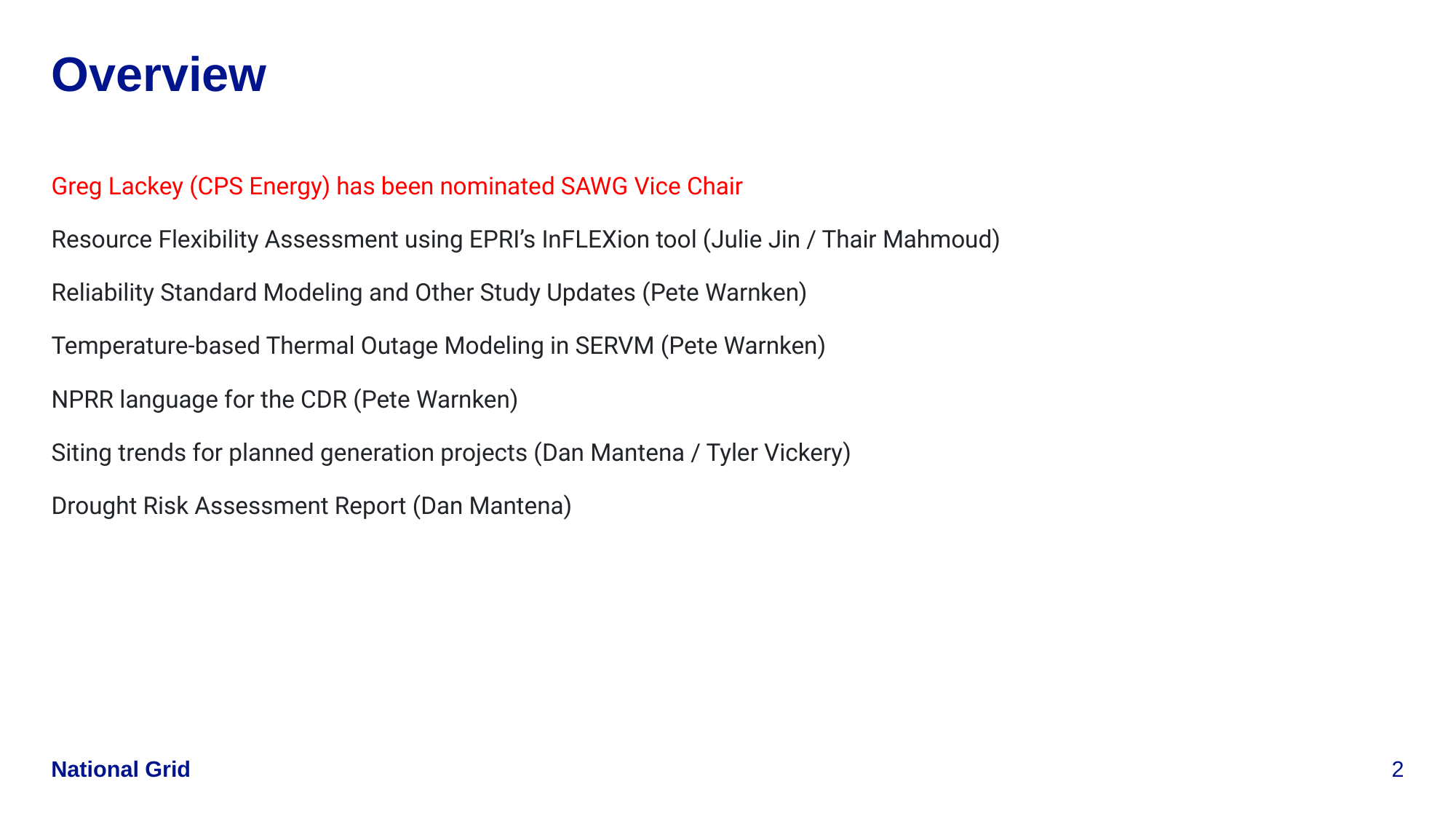

# Overview
Greg Lackey (CPS Energy) has been nominated SAWG Vice Chair
Resource Flexibility Assessment using EPRI’s InFLEXion tool (Julie Jin / Thair Mahmoud)
Reliability Standard Modeling and Other Study Updates (Pete Warnken)
Temperature-based Thermal Outage Modeling in SERVM (Pete Warnken)
NPRR language for the CDR (Pete Warnken)
Siting trends for planned generation projects (Dan Mantena / Tyler Vickery)
Drought Risk Assessment Report (Dan Mantena)